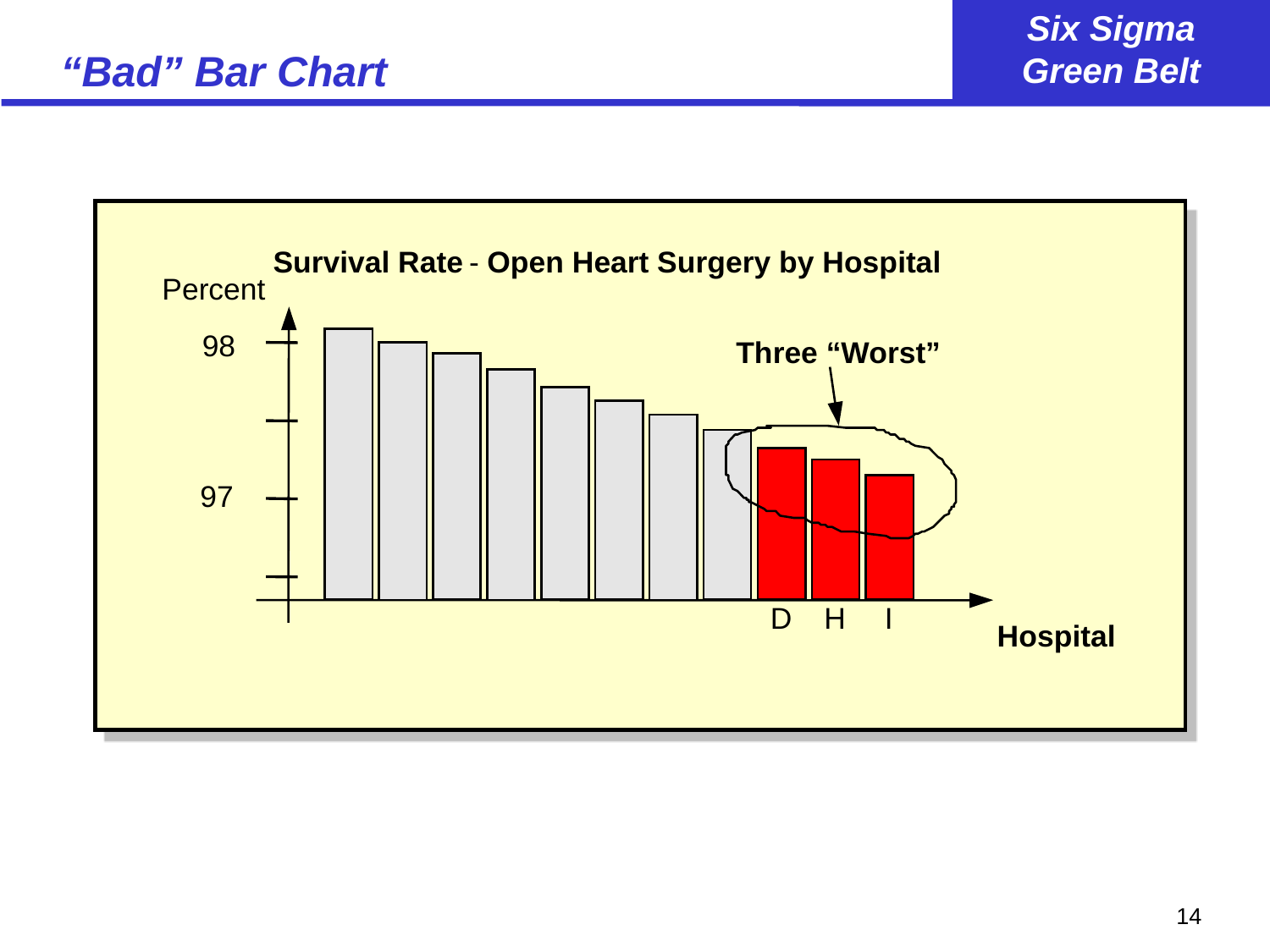

# “Bad” Bar Chart

Survival Rate
-
 Open Heart Surgery by Hospital

Percent

98

Three “Worst”

97

D

H

I

Hospital